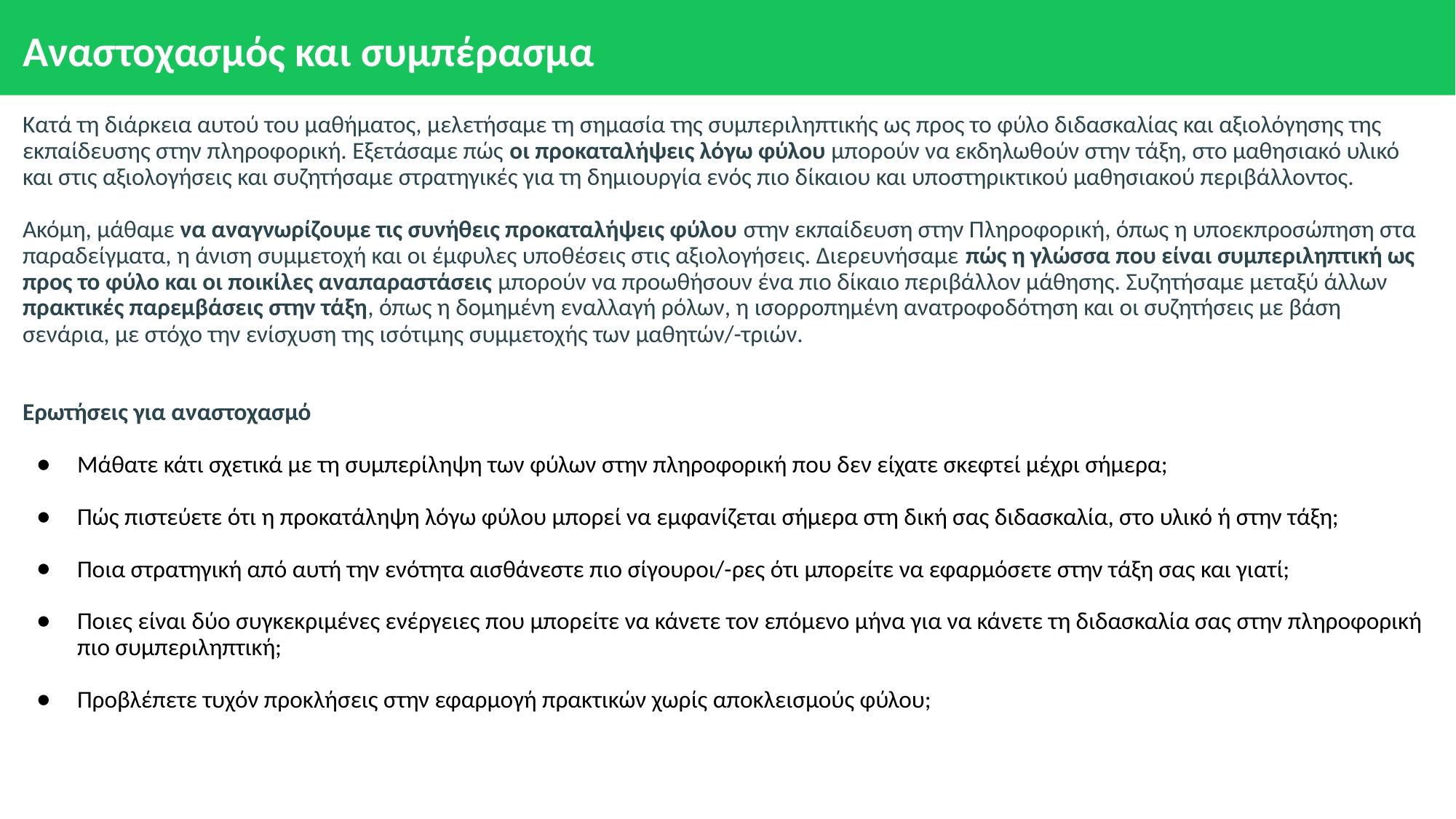

# Αναστοχασμός και συμπέρασμα
Κατά τη διάρκεια αυτού του μαθήματος, μελετήσαμε τη σημασία της συμπεριληπτικής ως προς το φύλο διδασκαλίας και αξιολόγησης της εκπαίδευσης στην πληροφορική. Εξετάσαμε πώς οι προκαταλήψεις λόγω φύλου μπορούν να εκδηλωθούν στην τάξη, στο μαθησιακό υλικό και στις αξιολογήσεις και συζητήσαμε στρατηγικές για τη δημιουργία ενός πιο δίκαιου και υποστηρικτικού μαθησιακού περιβάλλοντος.

Ακόμη, μάθαμε να αναγνωρίζουμε τις συνήθεις προκαταλήψεις φύλου στην εκπαίδευση στην Πληροφορική, όπως η υποεκπροσώπηση στα παραδείγματα, η άνιση συμμετοχή και οι έμφυλες υποθέσεις στις αξιολογήσεις. Διερευνήσαμε πώς η γλώσσα που είναι συμπεριληπτική ως προς το φύλο και οι ποικίλες αναπαραστάσεις μπορούν να προωθήσουν ένα πιο δίκαιο περιβάλλον μάθησης. Συζητήσαμε μεταξύ άλλων πρακτικές παρεμβάσεις στην τάξη, όπως η δομημένη εναλλαγή ρόλων, η ισορροπημένη ανατροφοδότηση και οι συζητήσεις με βάση σενάρια, με στόχο την ενίσχυση της ισότιμης συμμετοχής των μαθητών/-τριών.

Ερωτήσεις για αναστοχασμό
Μάθατε κάτι σχετικά με τη συμπερίληψη των φύλων στην πληροφορική που δεν είχατε σκεφτεί μέχρι σήμερα;
Πώς πιστεύετε ότι η προκατάληψη λόγω φύλου μπορεί να εμφανίζεται σήμερα στη δική σας διδασκαλία, στο υλικό ή στην τάξη;
Ποια στρατηγική από αυτή την ενότητα αισθάνεστε πιο σίγουροι/-ρες ότι μπορείτε να εφαρμόσετε στην τάξη σας και γιατί;
Ποιες είναι δύο συγκεκριμένες ενέργειες που μπορείτε να κάνετε τον επόμενο μήνα για να κάνετε τη διδασκαλία σας στην πληροφορική πιο συμπεριληπτική;
Προβλέπετε τυχόν προκλήσεις στην εφαρμογή πρακτικών χωρίς αποκλεισμούς φύλου;